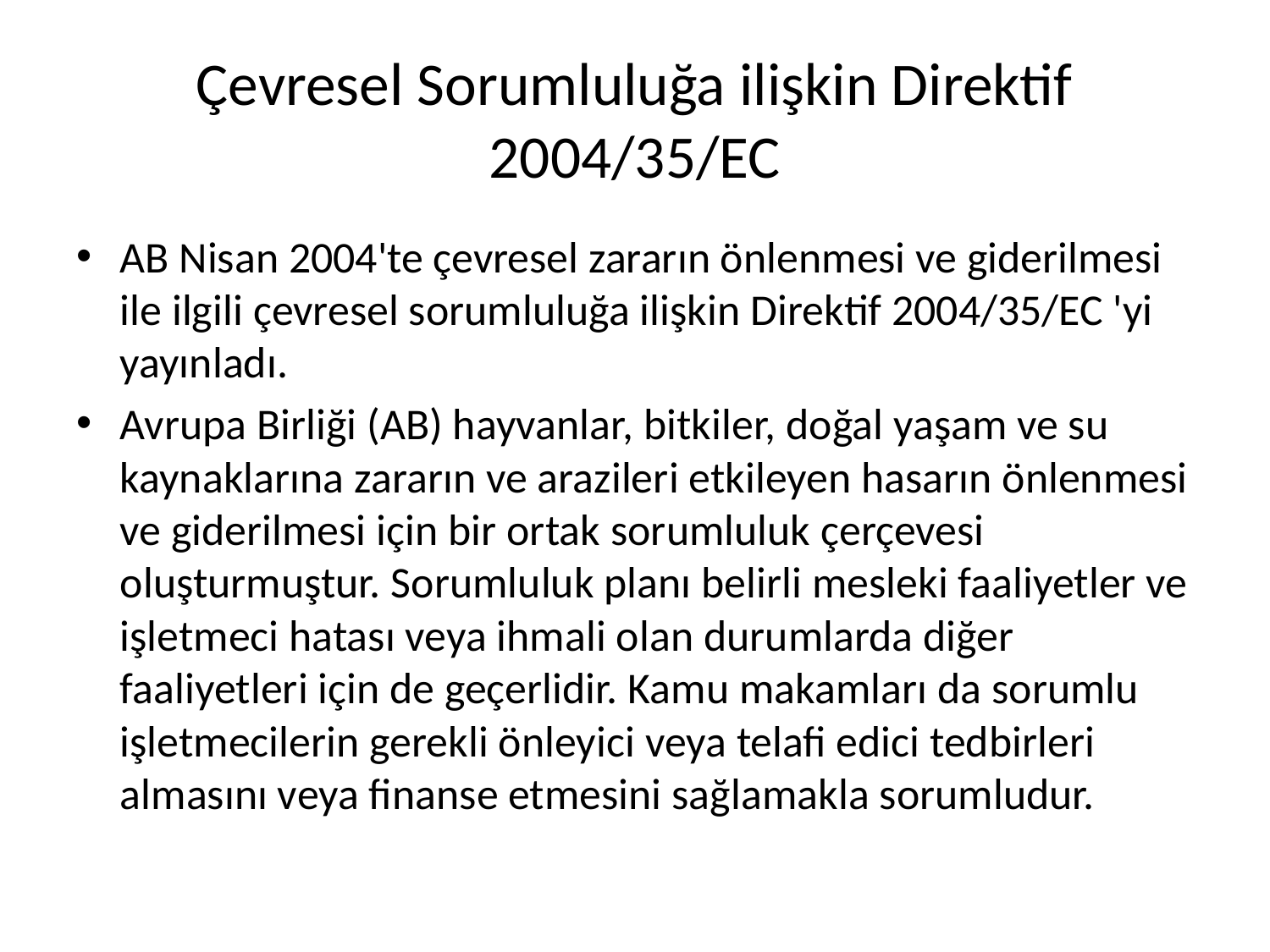

# Çevresel Sorumluluğa ilişkin Direktif 2004/35/EC
AB Nisan 2004'te çevresel zararın önlenmesi ve giderilmesi ile ilgili çevresel sorumluluğa ilişkin Direktif 2004/35/EC 'yi yayınladı.
Avrupa Birliği (AB) hayvanlar, bitkiler, doğal yaşam ve su kaynaklarına zararın ve arazileri etkileyen hasarın önlenmesi ve giderilmesi için bir ortak sorumluluk çerçevesi oluşturmuştur. Sorumluluk planı belirli mesleki faaliyetler ve işletmeci hatası veya ihmali olan durumlarda diğer faaliyetleri için de geçerlidir. Kamu makamları da sorumlu işletmecilerin gerekli önleyici veya telafi edici tedbirleri almasını veya finanse etmesini sağlamakla sorumludur.